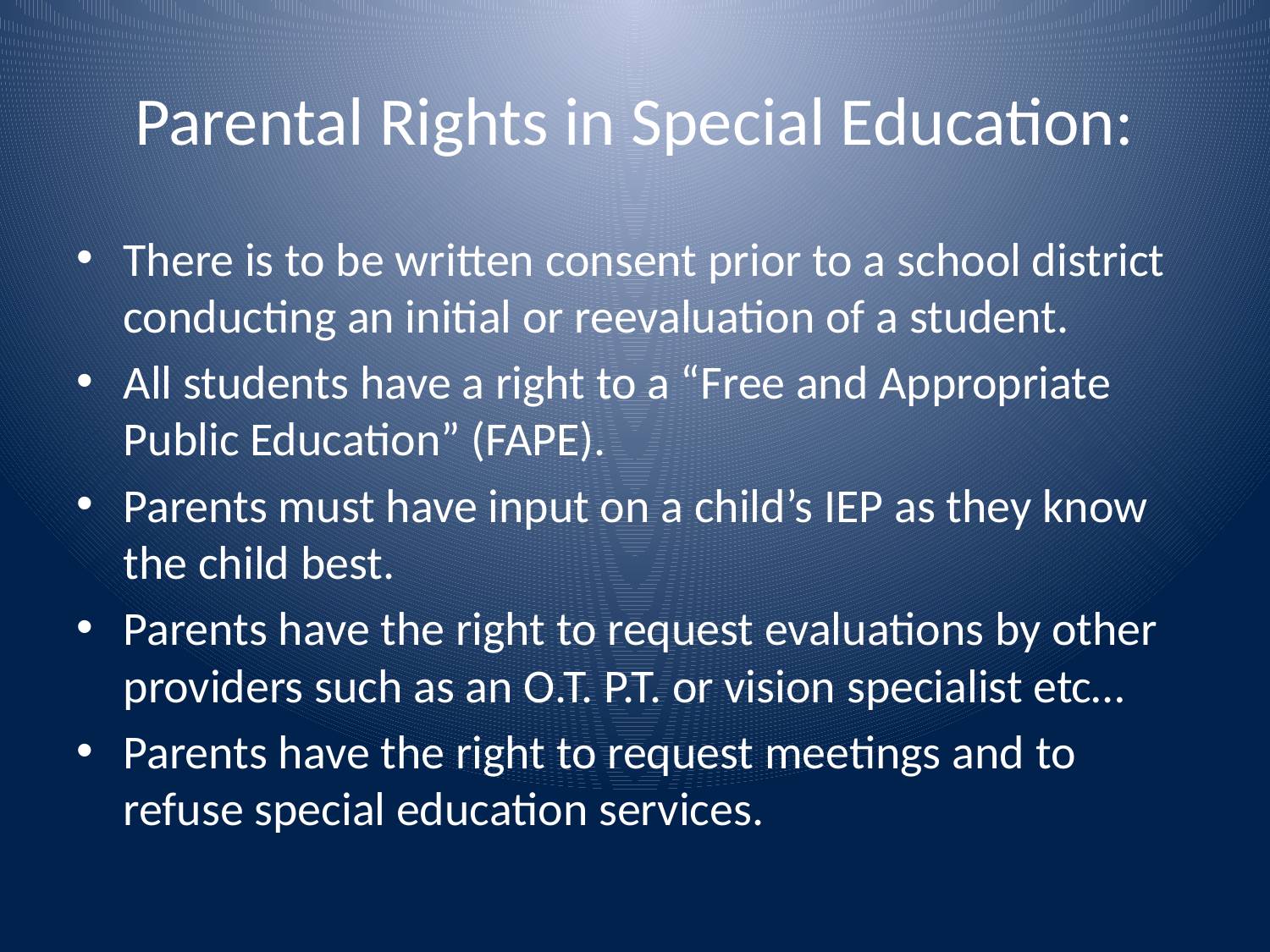

# Parental Rights in Special Education:
There is to be written consent prior to a school district conducting an initial or reevaluation of a student.
All students have a right to a “Free and Appropriate Public Education” (FAPE).
Parents must have input on a child’s IEP as they know the child best.
Parents have the right to request evaluations by other providers such as an O.T. P.T. or vision specialist etc…
Parents have the right to request meetings and to refuse special education services.